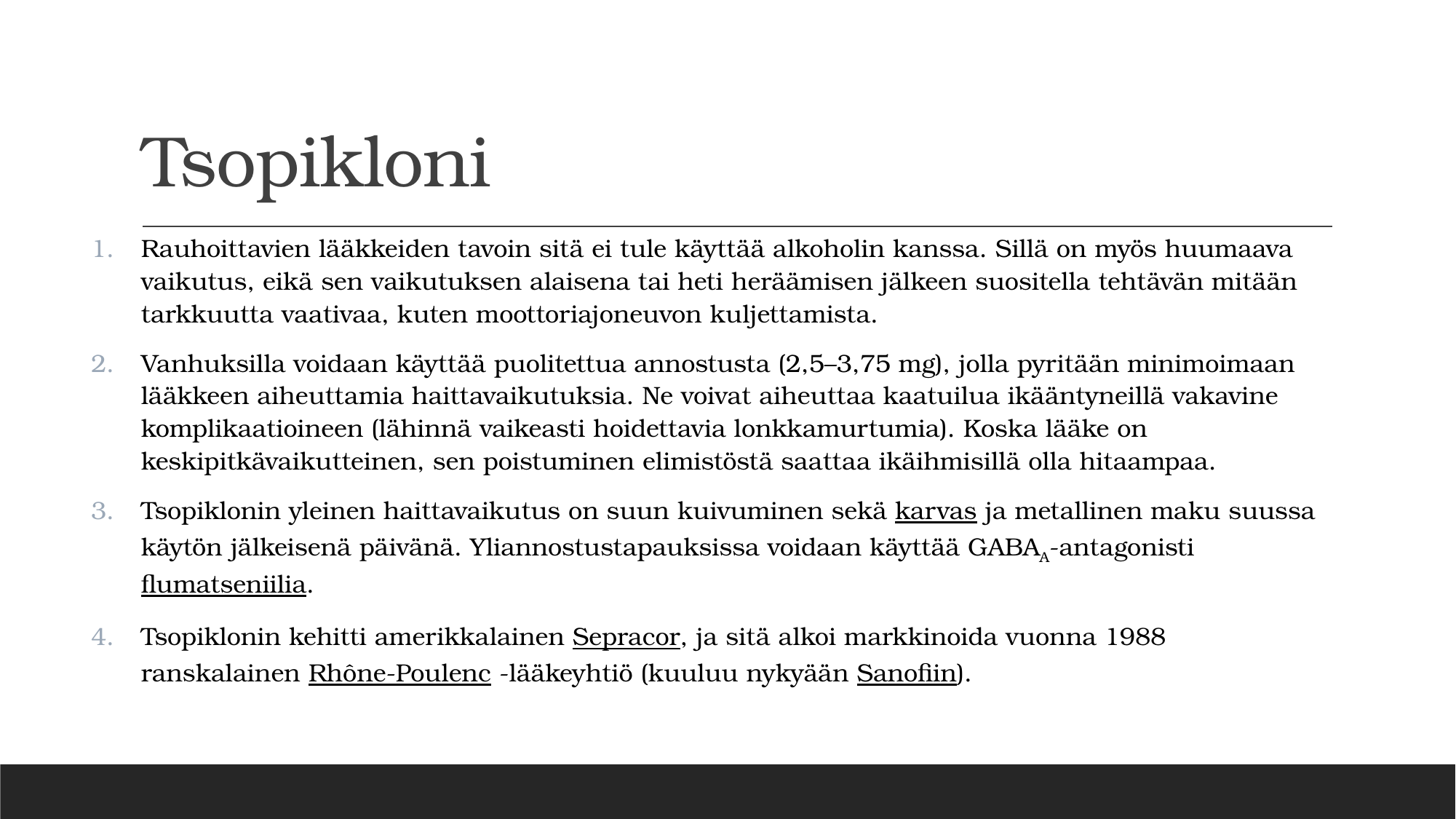

# Tsopikloni
Rauhoittavien lääkkeiden tavoin sitä ei tule käyttää alkoholin kanssa. Sillä on myös huumaava vaikutus, eikä sen vaikutuksen alaisena tai heti heräämisen jälkeen suositella tehtävän mitään tarkkuutta vaativaa, kuten moottoriajoneuvon kuljettamista.
Vanhuksilla voidaan käyttää puolitettua annostusta (2,5–3,75 mg), jolla pyritään minimoimaan lääkkeen aiheuttamia haittavaikutuksia. Ne voivat aiheuttaa kaatuilua ikääntyneillä vakavine komplikaatioineen (lähinnä vaikeasti hoidettavia lonkkamurtumia). Koska lääke on keskipitkävaikutteinen, sen poistuminen elimistöstä saattaa ikäihmisillä olla hitaampaa.
Tsopiklonin yleinen haittavaikutus on suun kuivuminen sekä karvas ja metallinen maku suussa käytön jälkeisenä päivänä. Yliannostustapauksissa voidaan käyttää GABAA-antagonisti flumatseniilia.
Tsopiklonin kehitti amerikkalainen Sepracor, ja sitä alkoi markkinoida vuonna 1988 ranskalainen Rhône-Poulenc -lääkeyhtiö (kuuluu nykyään Sanofiin).